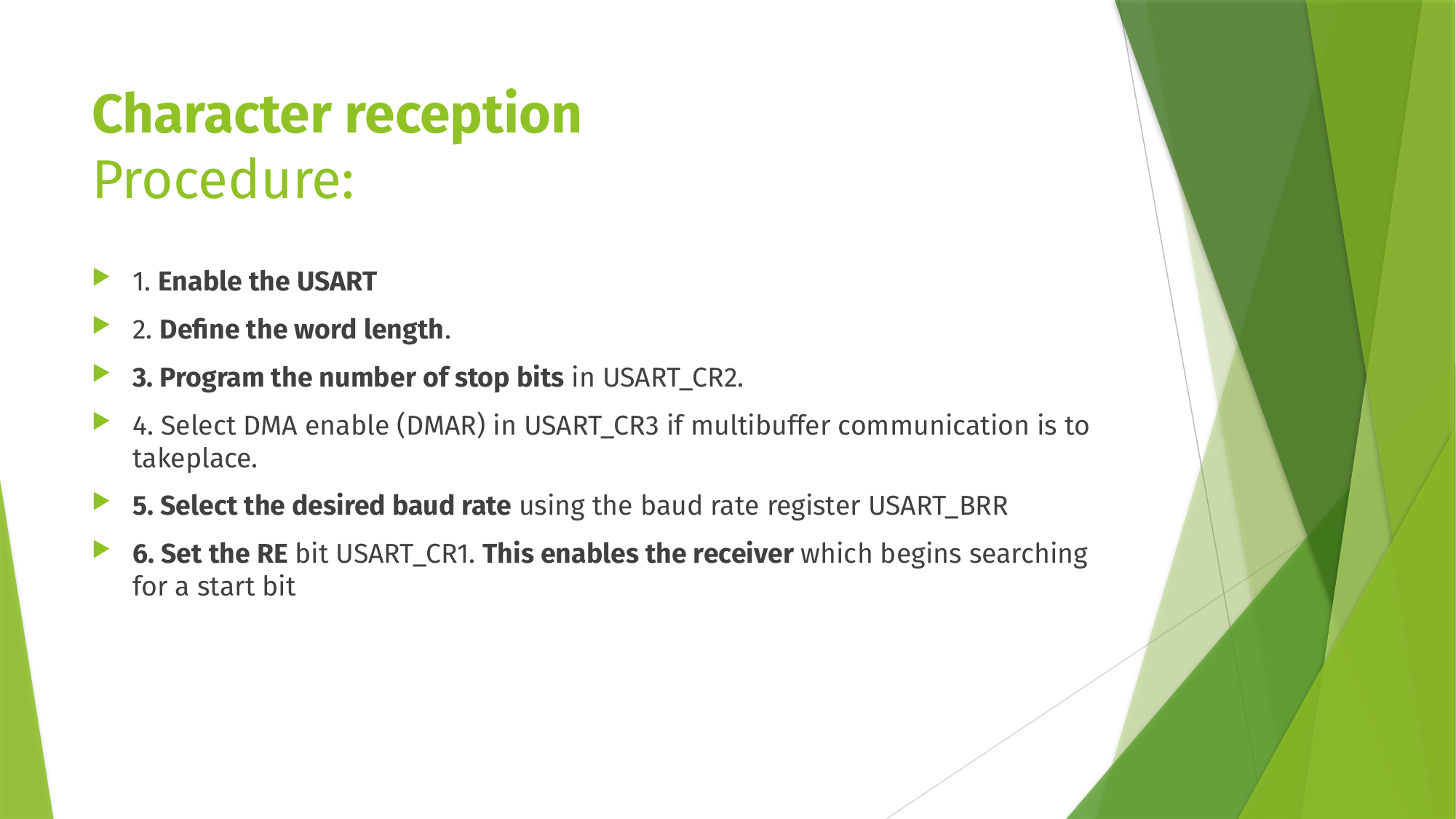

# Character reception Procedure:
1. Enable the USART
2. Define the word length.
3. Program the number of stop bits in USART_CR2.
4. Select DMA enable (DMAR) in USART_CR3 if multibuffer communication is to takeplace.
5. Select the desired baud rate using the baud rate register USART_BRR
6. Set the RE bit USART_CR1. This enables the receiver which begins searching for a start bit